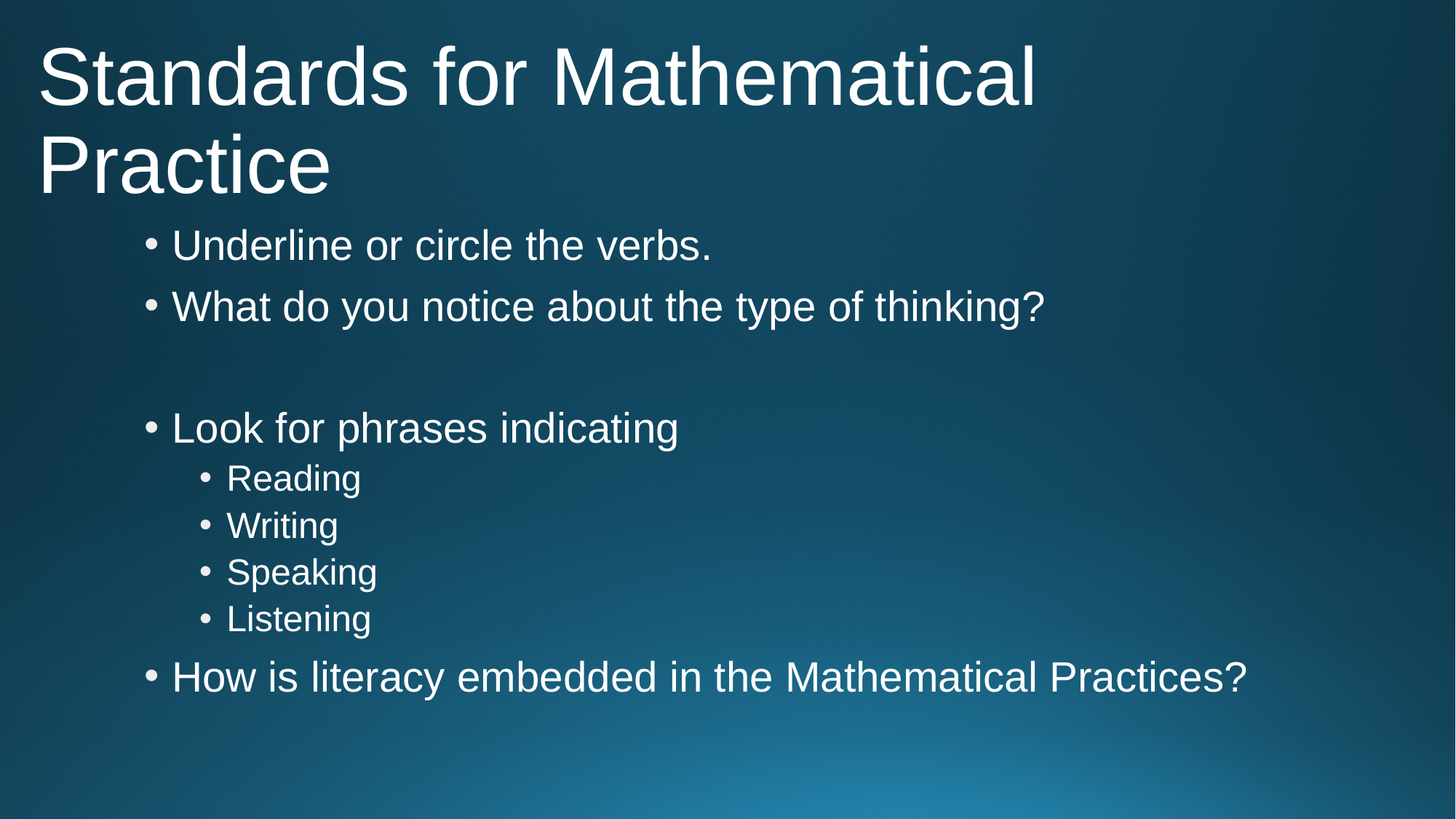

# Standards for Mathematical Practice
Underline or circle the verbs.
What do you notice about the type of thinking?

Look for phrases indicating
Reading
Writing
Speaking
Listening
How is literacy embedded in the Mathematical Practices?